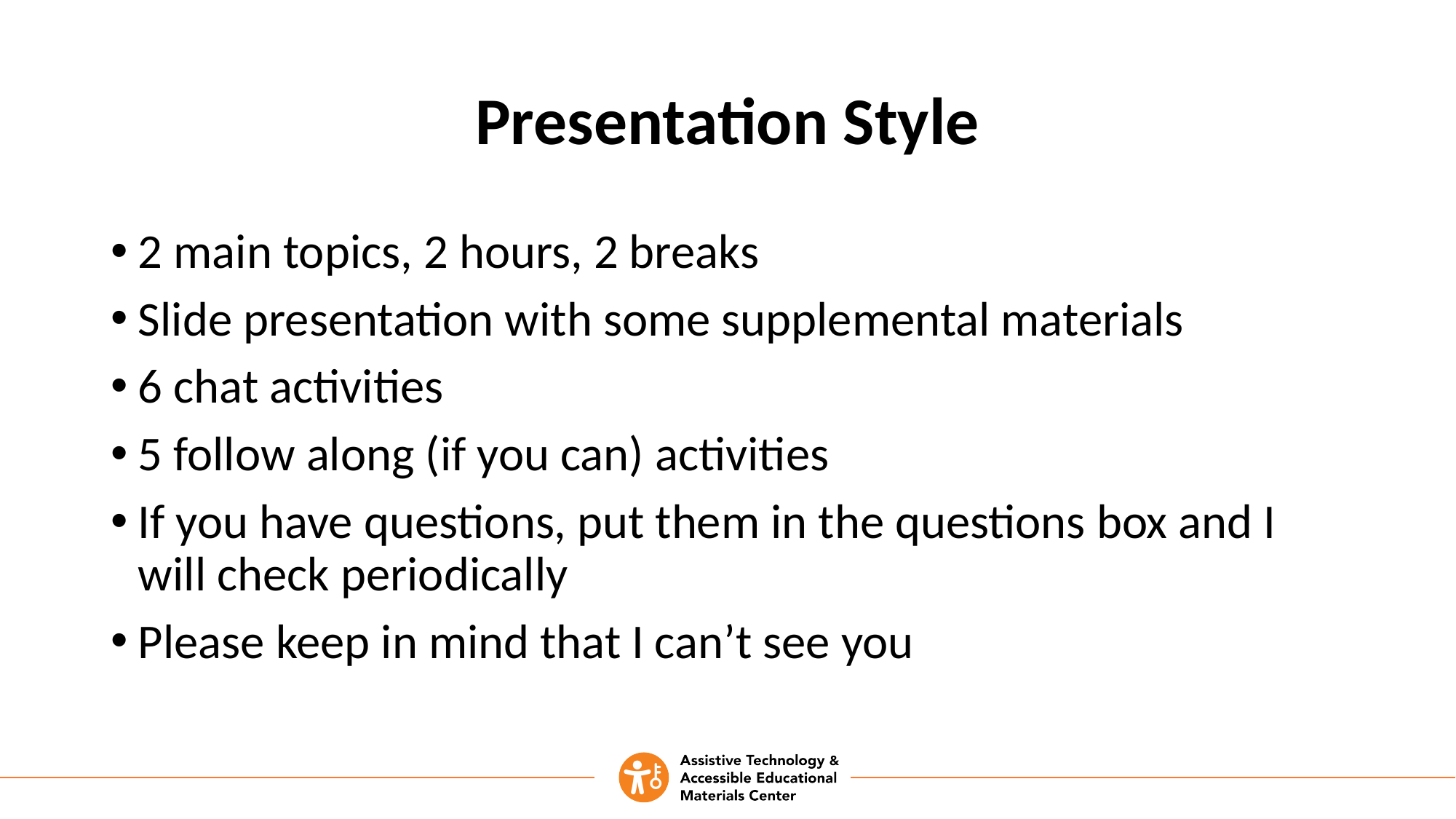

# Presentation Style
2 main topics, 2 hours, 2 breaks
Slide presentation with some supplemental materials
6 chat activities
5 follow along (if you can) activities
If you have questions, put them in the questions box and I will check periodically
Please keep in mind that I can’t see you